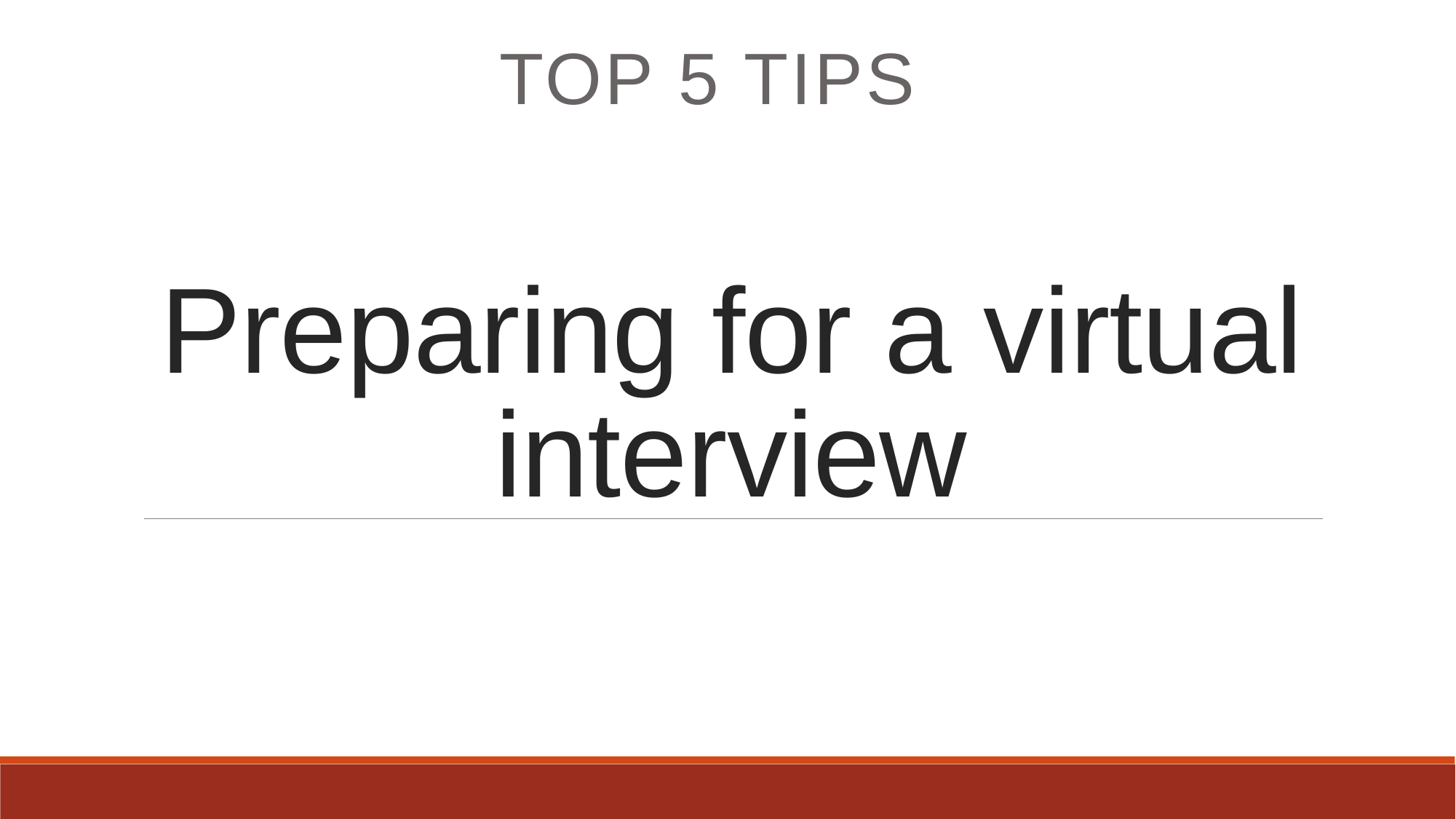

Top 5 tips
# Preparing for a virtual interview